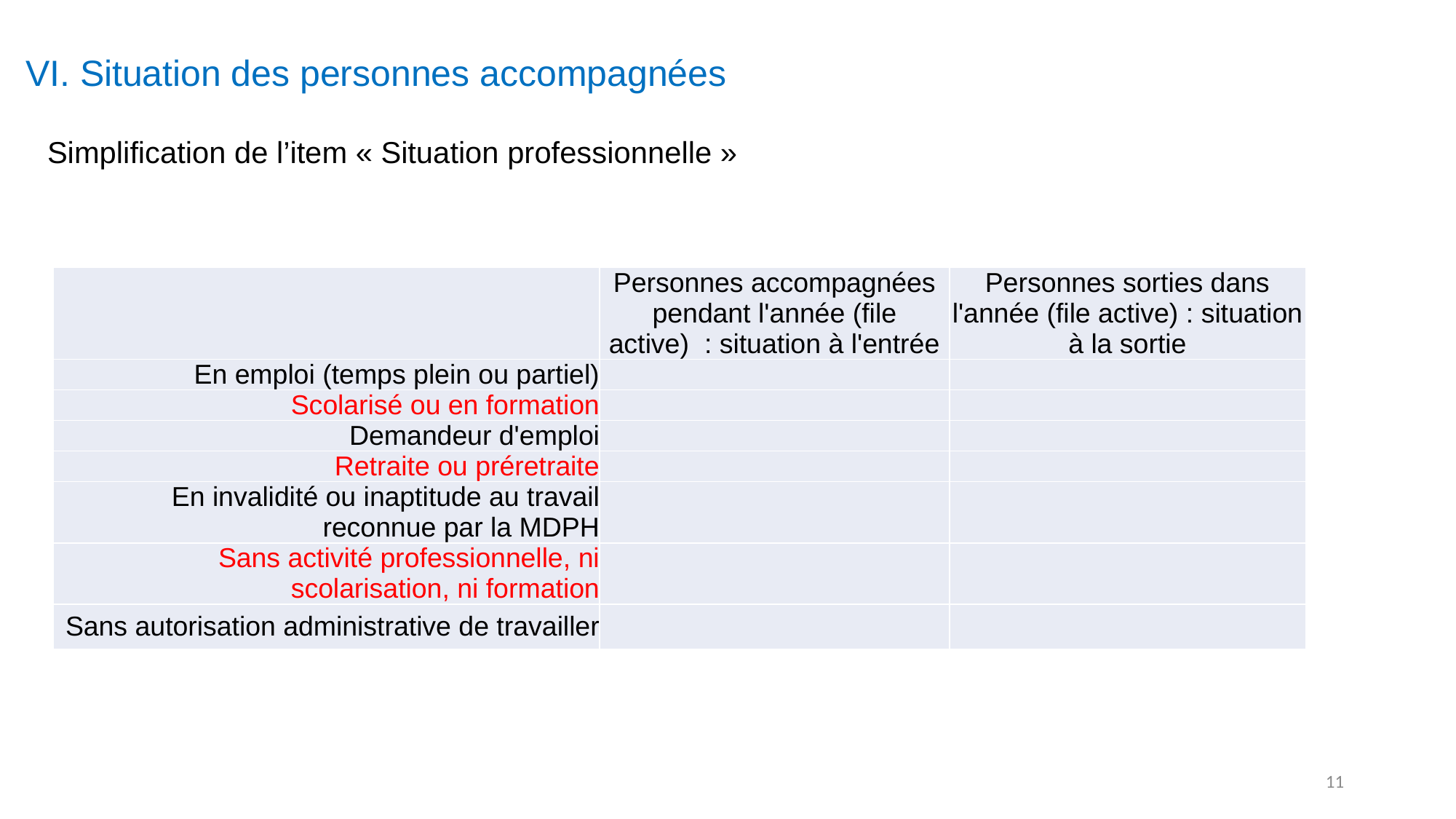

VI. Situation des personnes accompagnées
Simplification de l’item « Situation professionnelle »
|  | Personnes accompagnées pendant l'année (file active) : situation à l'entrée | Personnes sorties dans l'année (file active) : situation à la sortie |
| --- | --- | --- |
| En emploi (temps plein ou partiel) |  |  |
| Scolarisé ou en formation |  |  |
| Demandeur d'emploi |  |  |
| Retraite ou préretraite |  |  |
| En invalidité ou inaptitude au travail reconnue par la MDPH |  |  |
| Sans activité professionnelle, ni scolarisation, ni formation |  |  |
| Sans autorisation administrative de travailler |  |  |
11